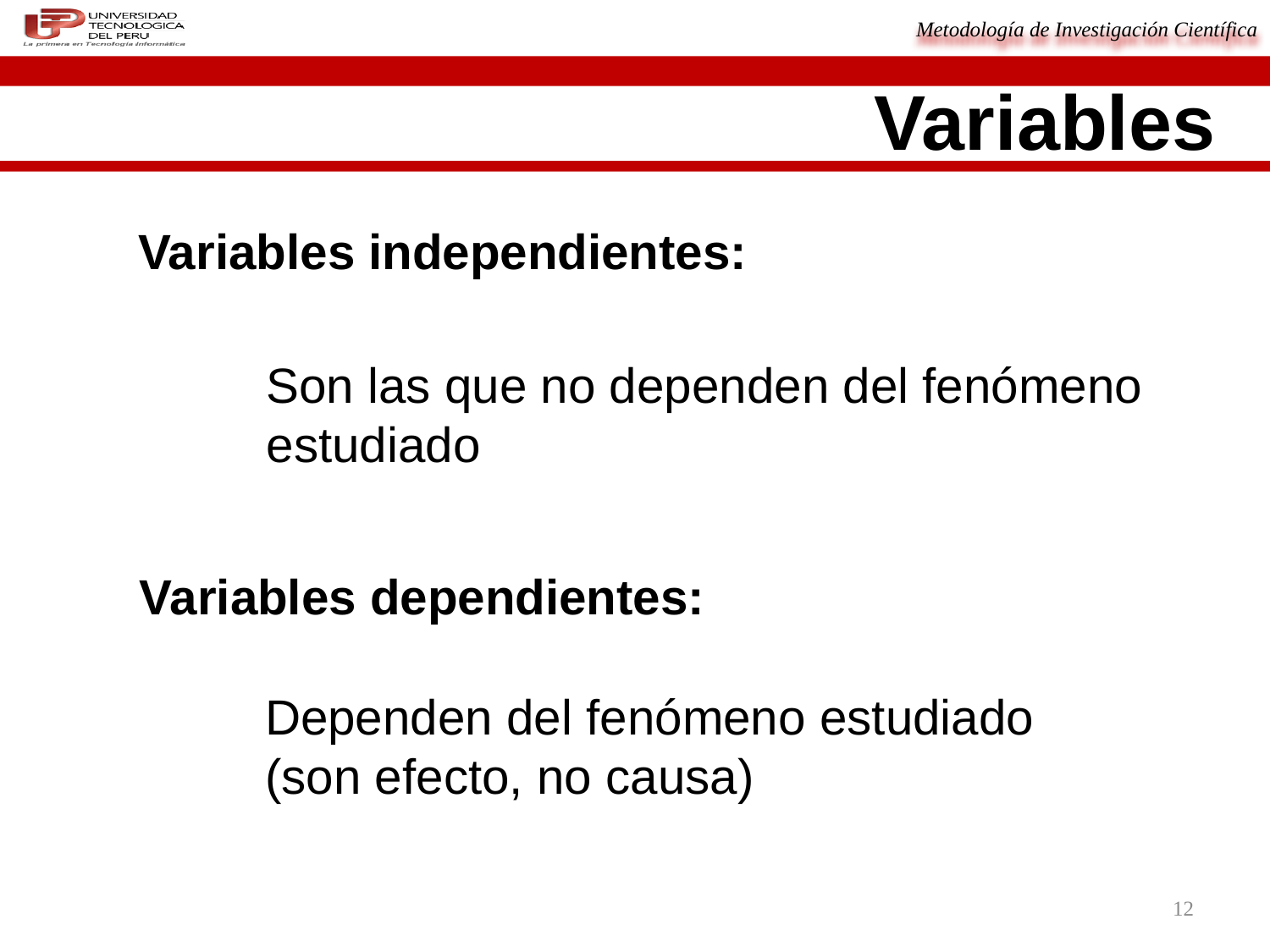

Variables
Variables independientes:
Variables dependientes:
Son las que no dependen del fenómeno estudiado
Dependen del fenómeno estudiado
(son efecto, no causa)
12